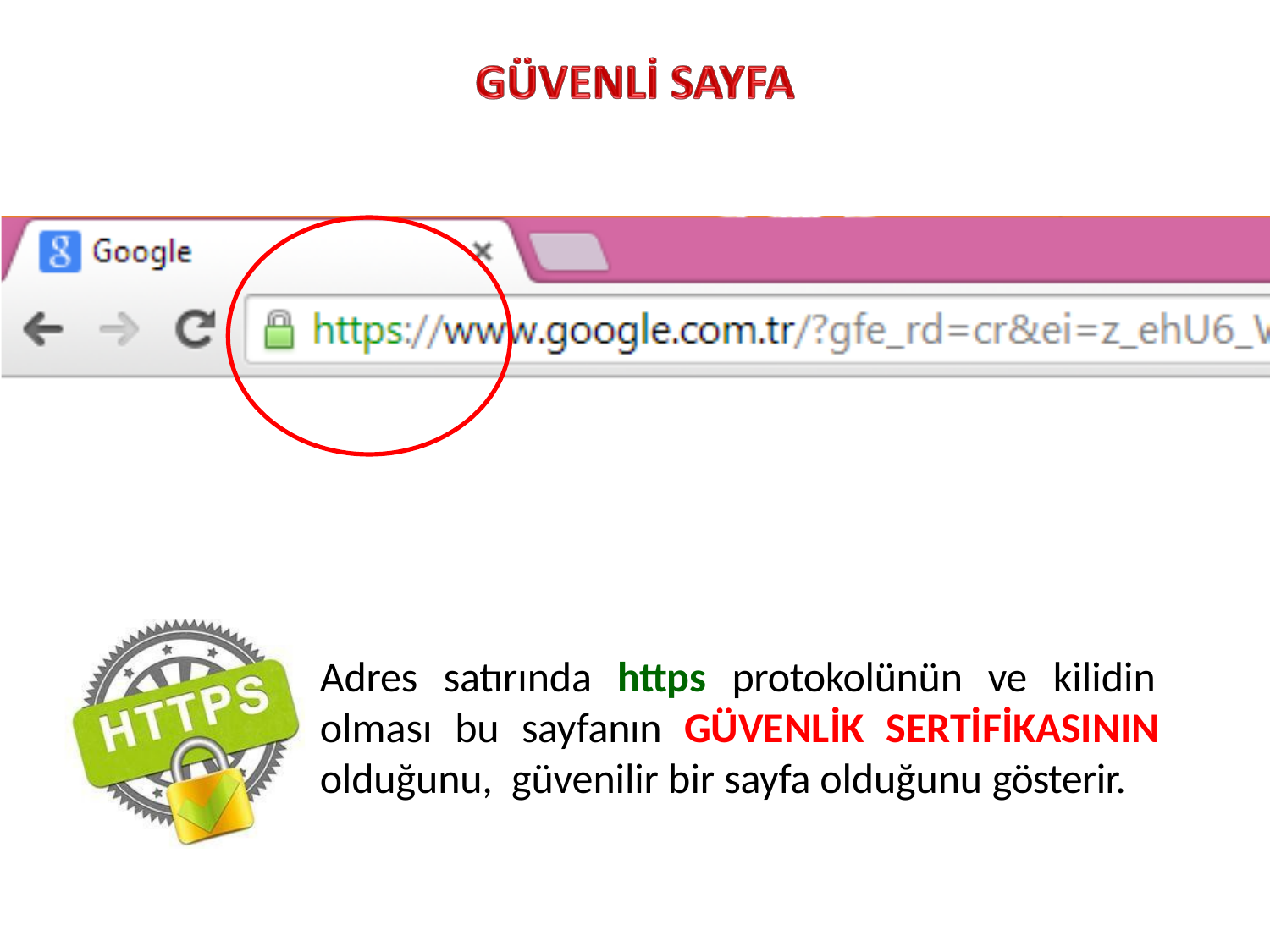

Adres satırında https protokolünün ve kilidin  olması bu sayfanın GÜVENLİK SERTİFİKASININ  olduğunu,  güvenilir bir sayfa olduğunu gösterir.